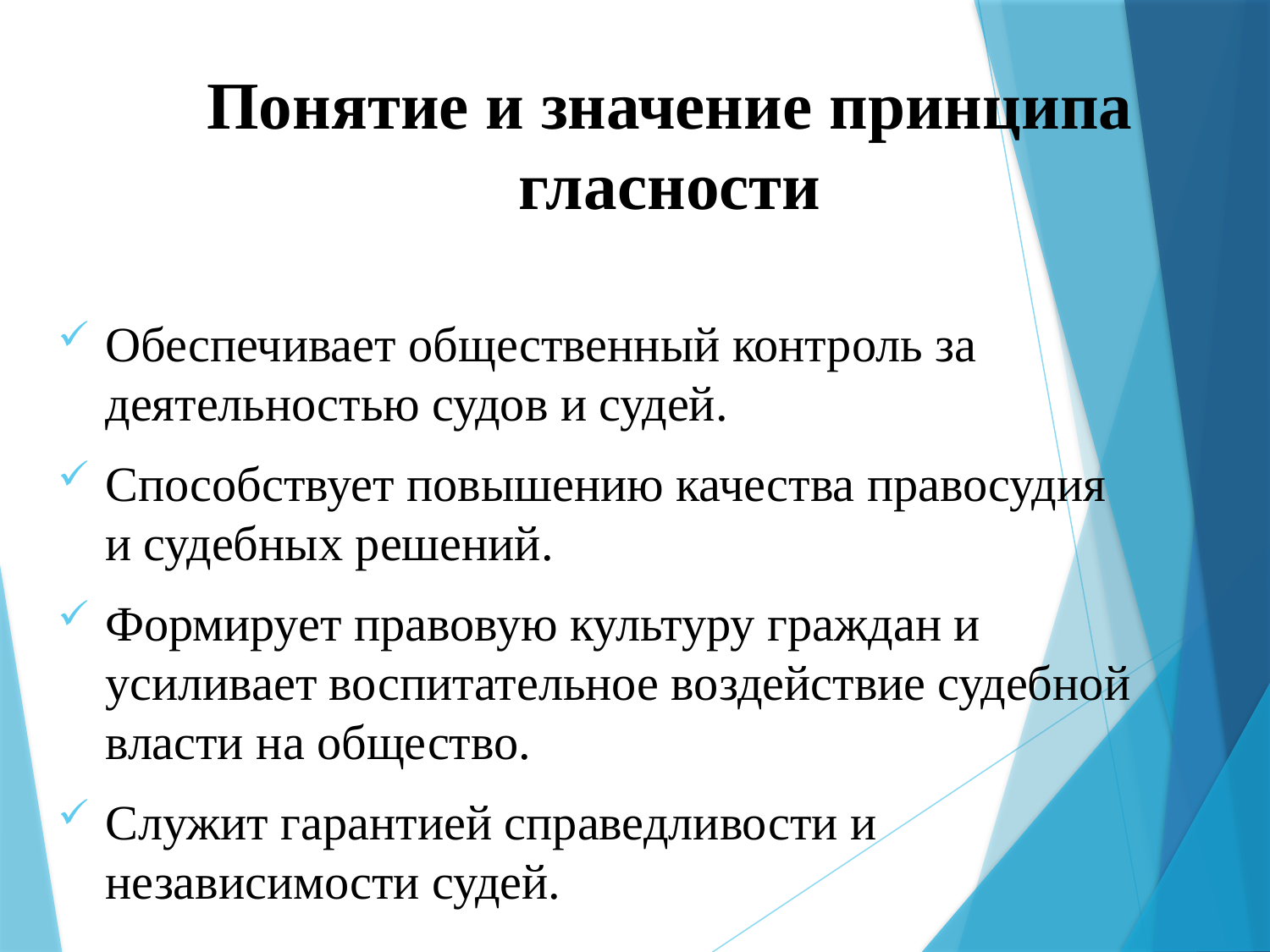

Понятие и значение принципа гласности
Обеспечивает общественный контроль за деятельностью судов и судей.
Способствует повышению качества правосудия и судебных решений.
Формирует правовую культуру граждан и усиливает воспитательное воздействие судебной власти на общество.
Служит гарантией справедливости и независимости судей.